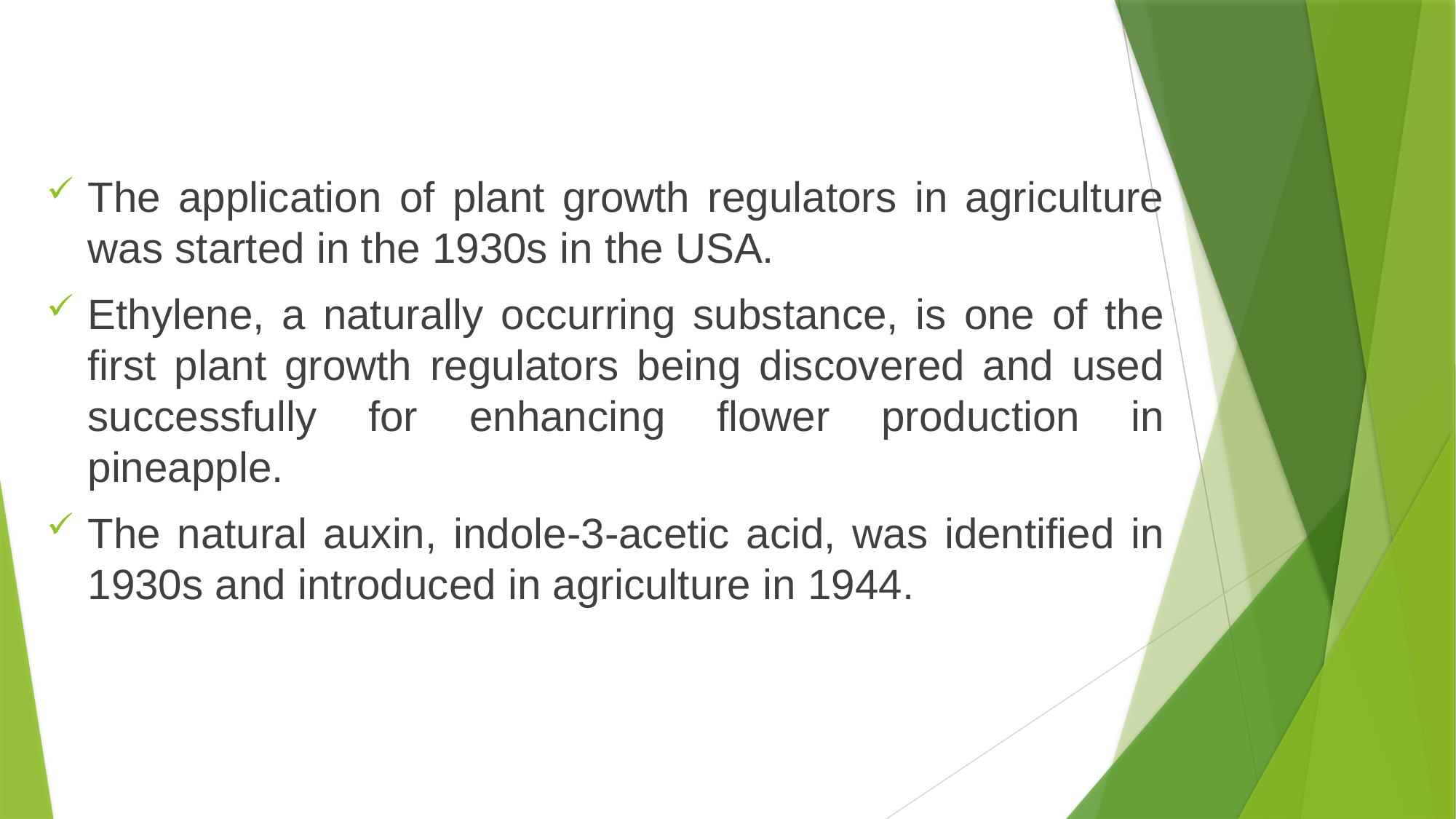

The application of plant growth regulators in agriculture was started in the 1930s in the USA.
Ethylene, a naturally occurring substance, is one of the first plant growth regulators being discovered and used successfully for enhancing flower production in pineapple.
The natural auxin, indole-3-acetic acid, was identified in 1930s and introduced in agriculture in 1944.